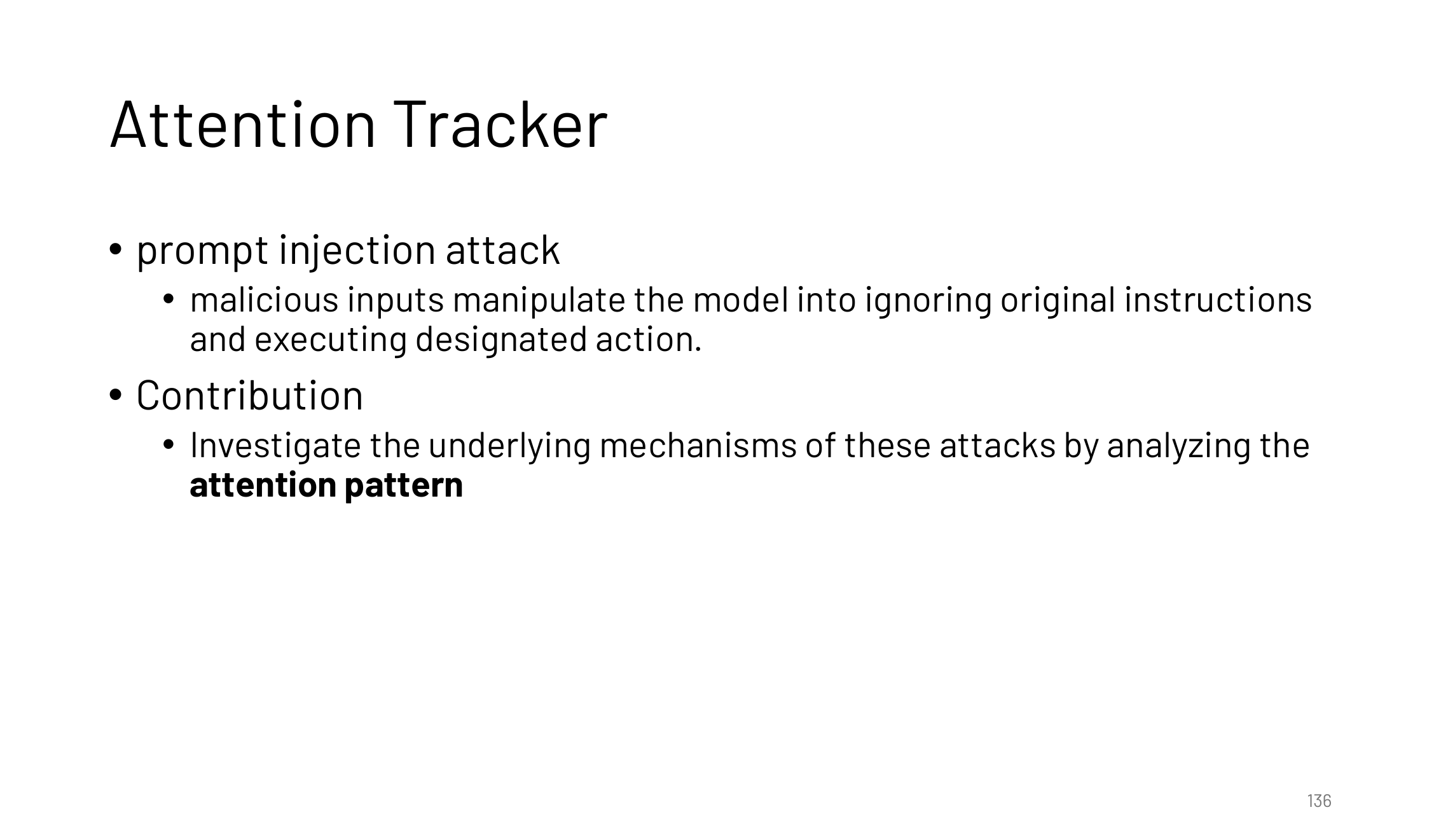

# Attention Tracker
prompt injection attack
malicious inputs manipulate the model into ignoring original instructions and executing designated action.
Contribution
Investigate the underlying mechanisms of these attacks by analyzing the attention pattern
136